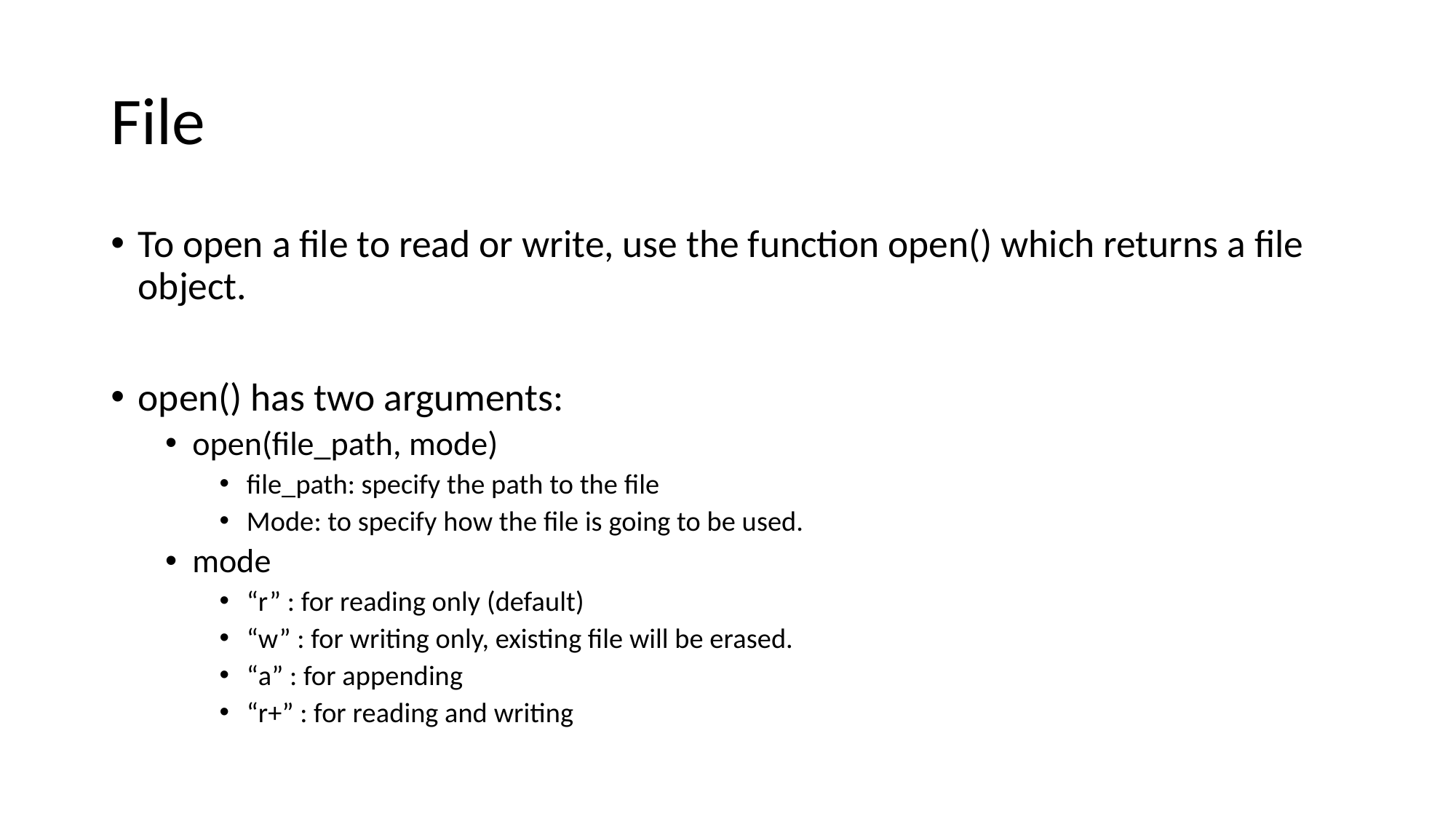

# File
To open a file to read or write, use the function open() which returns a file object.

open() has two arguments:
open(file_path, mode)
file_path: specify the path to the file
Mode: to specify how the file is going to be used.
mode
“r” : for reading only (default)
“w” : for writing only, existing file will be erased.
“a” : for appending
“r+” : for reading and writing